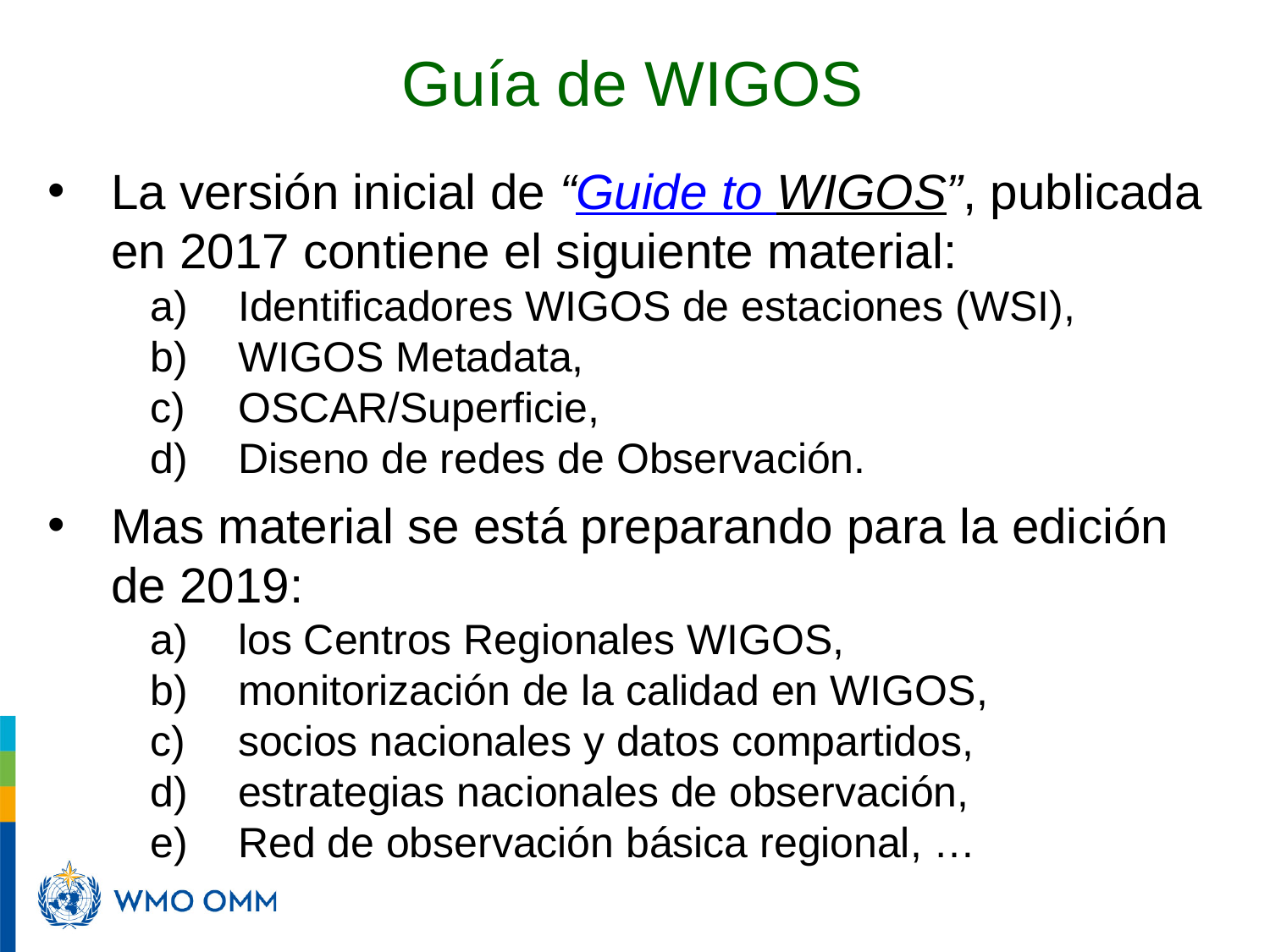

# Guía de WIGOS
La versión inicial de “Guide to WIGOS”, publicada en 2017 contiene el siguiente material:
Identificadores WIGOS de estaciones (WSI),
WIGOS Metadata,
OSCAR/Superficie,
Diseno de redes de Observación.
Mas material se está preparando para la edición de 2019:
los Centros Regionales WIGOS,
monitorización de la calidad en WIGOS,
socios nacionales y datos compartidos,
estrategias nacionales de observación,
Red de observación básica regional, …